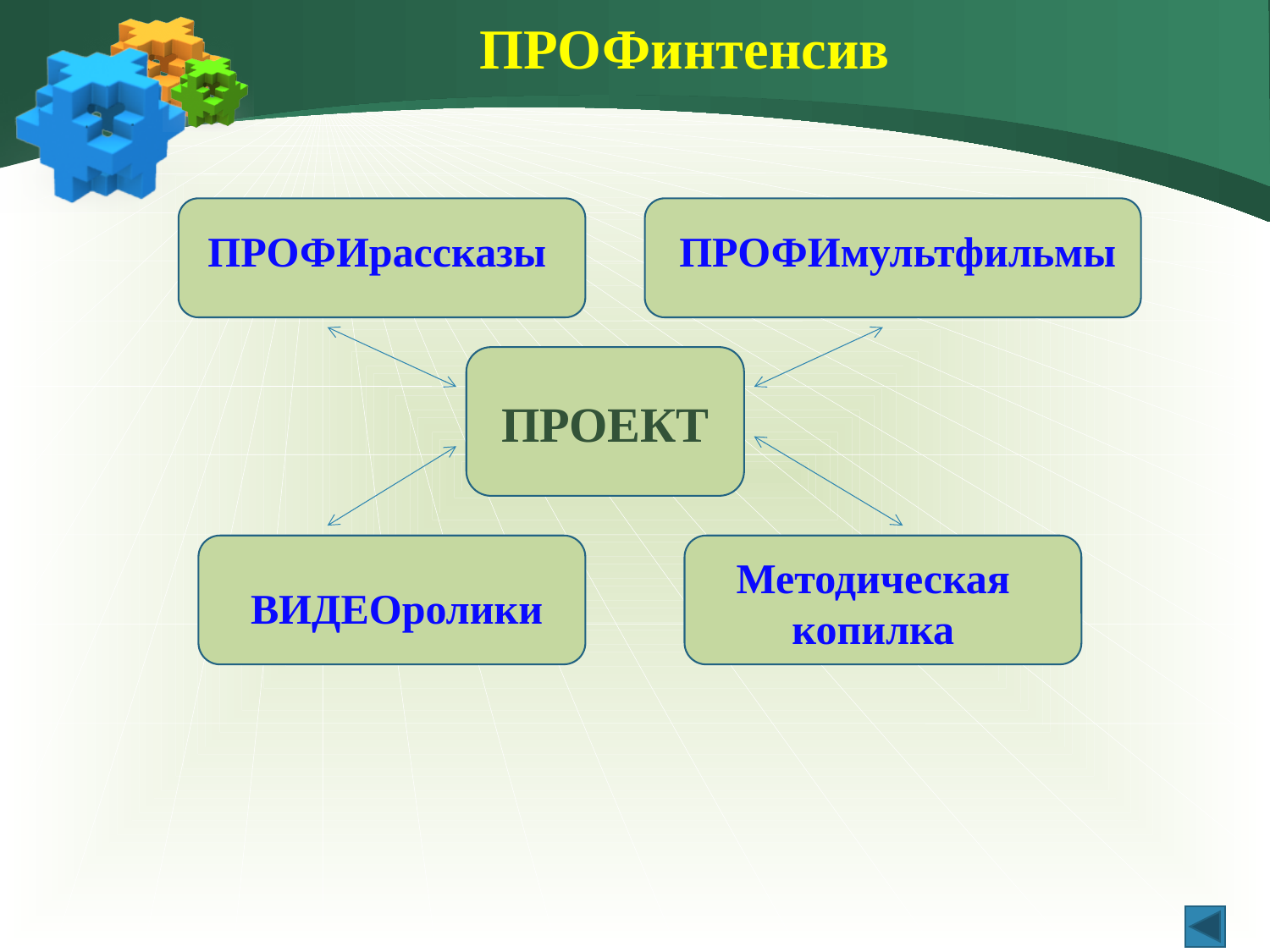

# ПРОФинтенсив

ПРОФИрассказы
ПРОФИмультфильмы

ПРОЕКТ

Методическая копилка
ВИДЕОролики